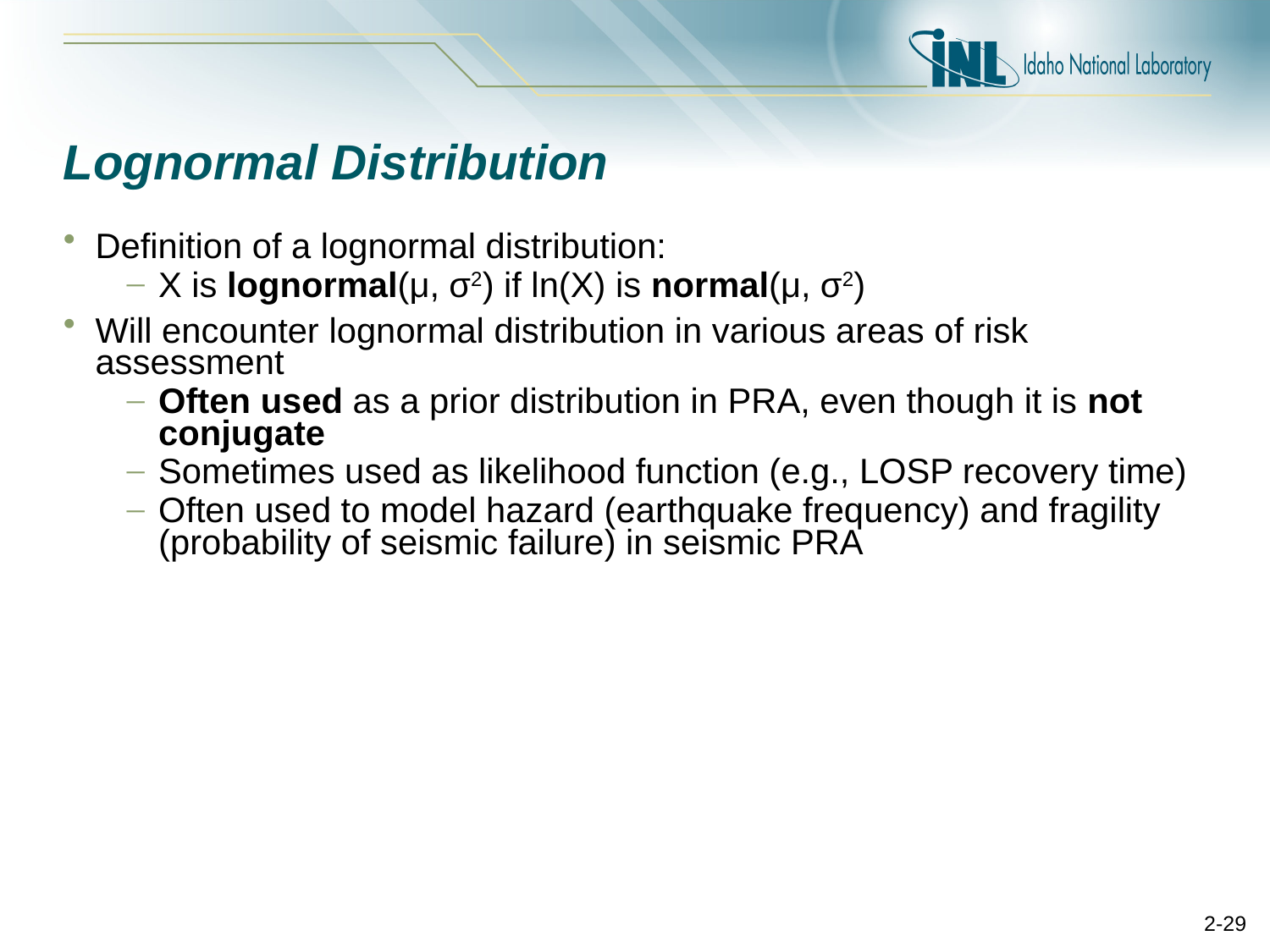

# Lognormal Distribution
Definition of a lognormal distribution:
X is lognormal(μ, σ2) if ln(X) is normal(μ, σ2)
Will encounter lognormal distribution in various areas of risk assessment
Often used as a prior distribution in PRA, even though it is not conjugate
Sometimes used as likelihood function (e.g., LOSP recovery time)
Often used to model hazard (earthquake frequency) and fragility (probability of seismic failure) in seismic PRA

2-29